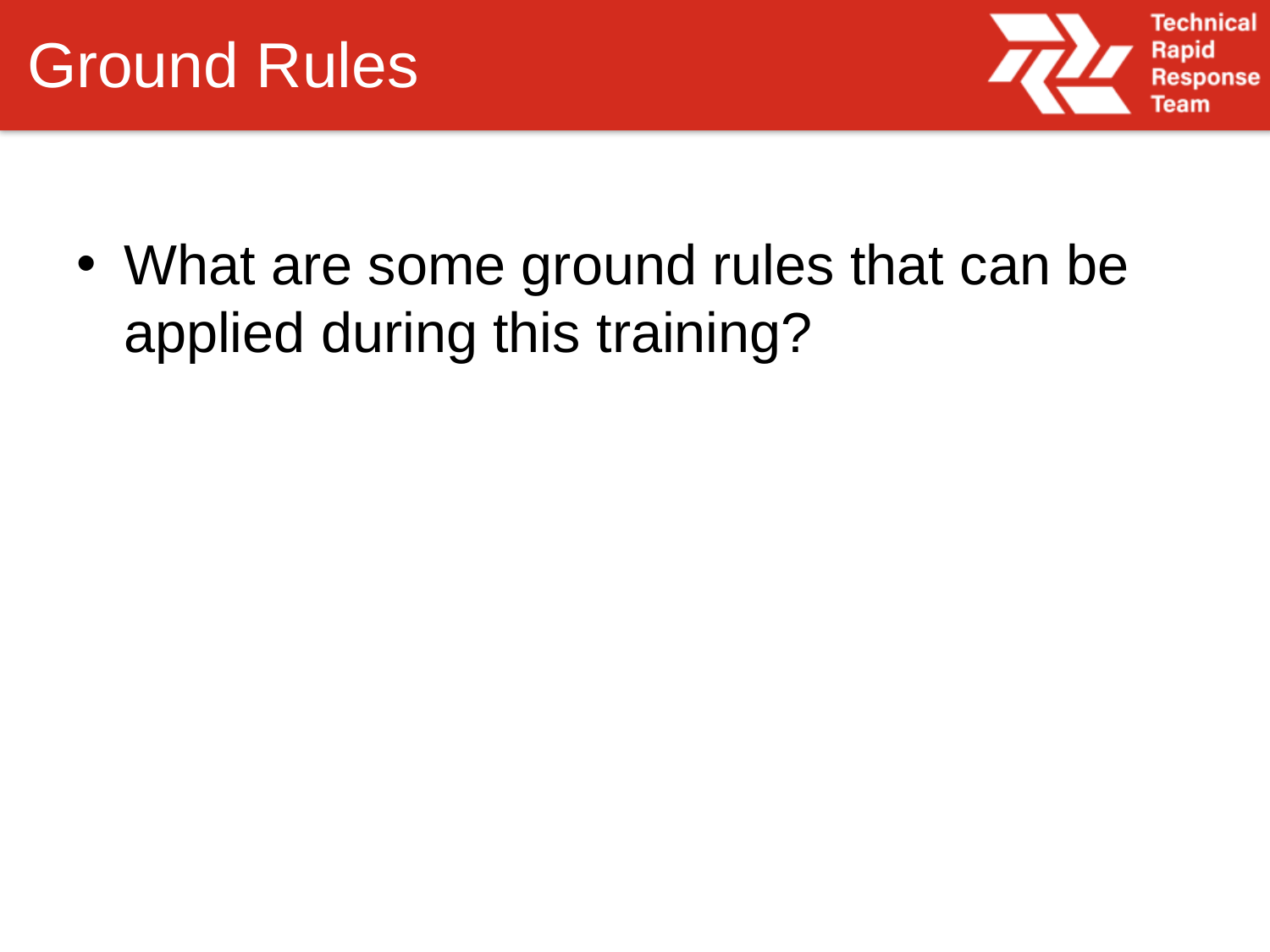

# Ground Rules
What are some ground rules that can be applied during this training?